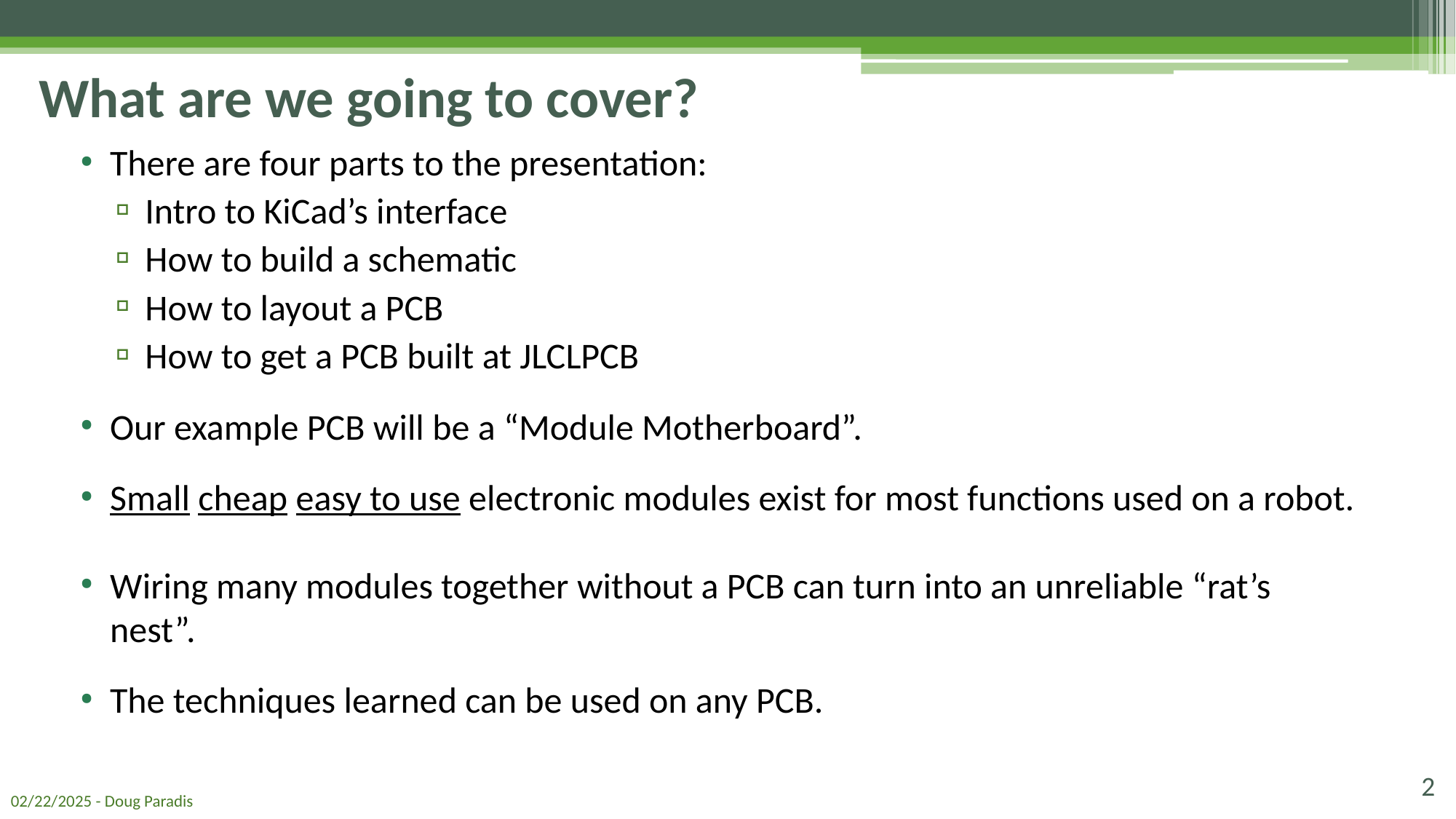

# What are we going to cover?
There are four parts to the presentation:
Intro to KiCad’s interface
How to build a schematic
How to layout a PCB
How to get a PCB built at JLCLPCB

Our example PCB will be a “Module Motherboard”.

Small cheap easy to use electronic modules exist for most functions used on a robot.

Wiring many modules together without a PCB can turn into an unreliable “rat’s nest”.

The techniques learned can be used on any PCB.

2
02/22/2025 - Doug Paradis